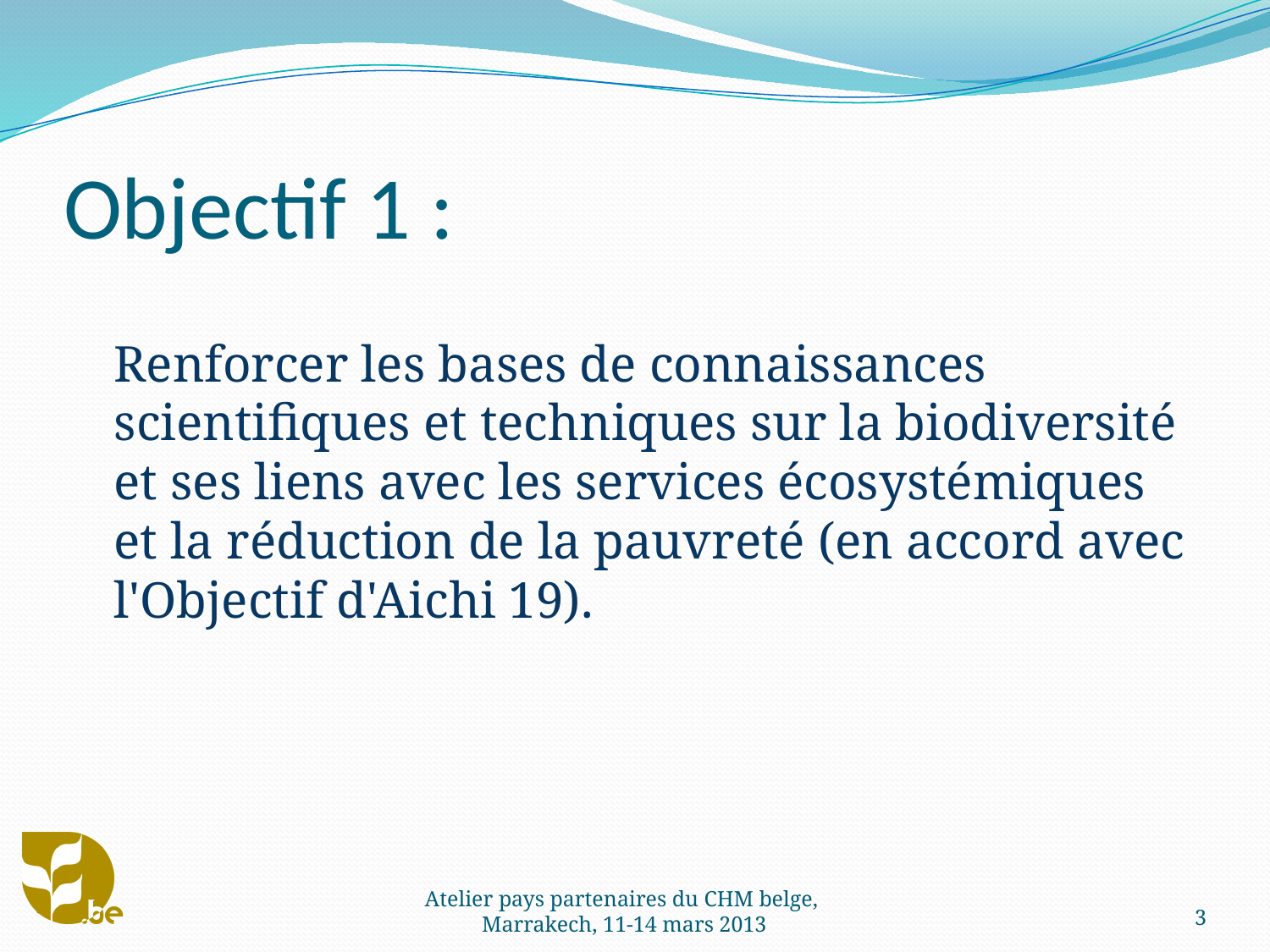

# Objectif 1 :
 	Renforcer les bases de connaissances scientifiques et techniques sur la biodiversité et ses liens avec les services écosystémiques et la réduction de la pauvreté (en accord avec l'Objectif d'Aichi 19).
3